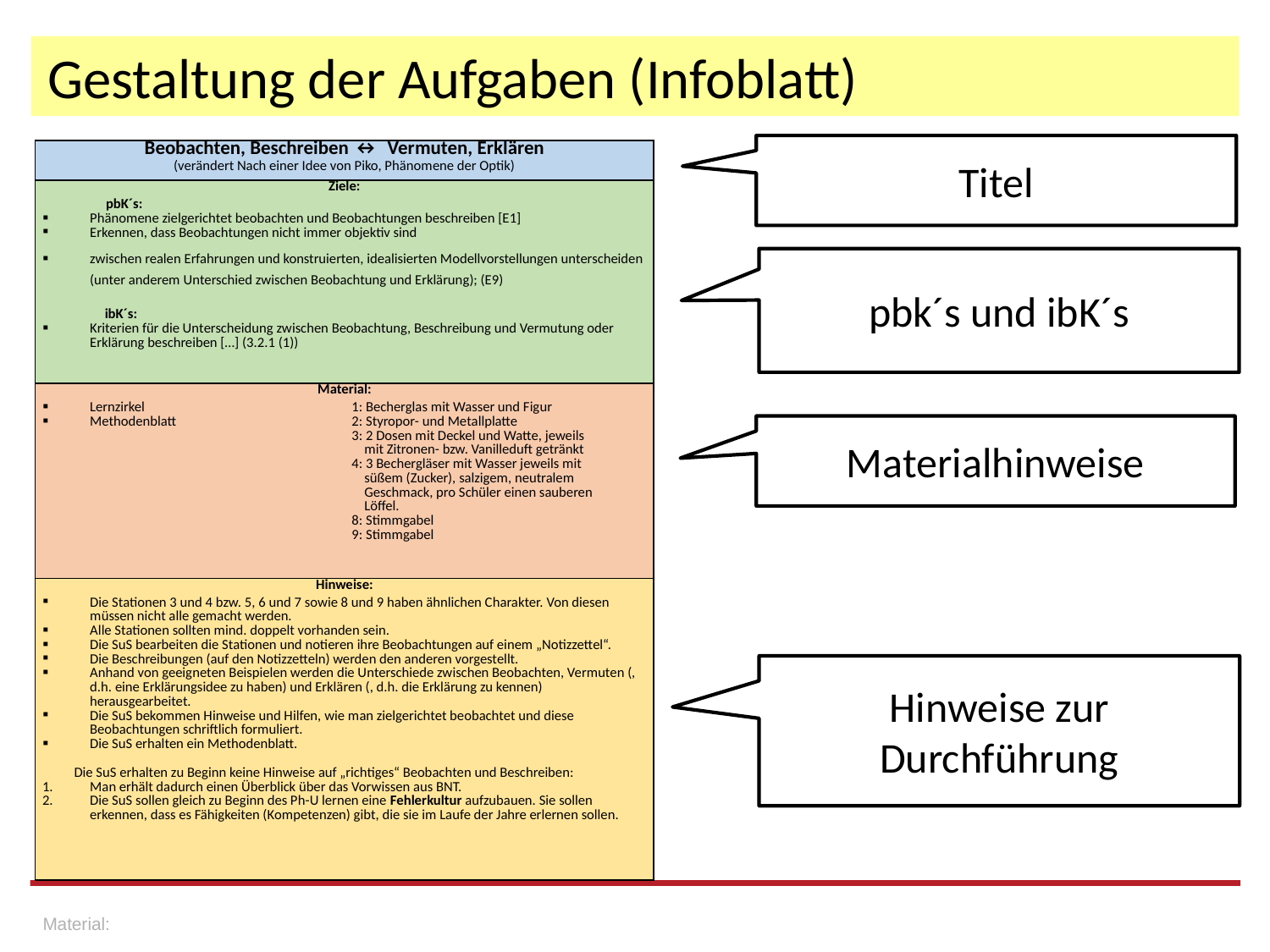

# Gestaltung der Aufgaben (Infoblatt)
Titel
| Beobachten, Beschreiben ↔ Vermuten, Erklären (verändert Nach einer Idee von Piko, Phänomene der Optik) |  |
| --- | --- |
| Ziele: |  |
| pbK´s: Phänomene zielgerichtet beobachten und Beobachtungen beschreiben [E1] Erkennen, dass Beobachtungen nicht immer objektiv sind zwischen realen Erfahrungen und konstruierten, idealisierten Modellvorstellungen unterscheiden (unter anderem Unterschied zwischen Beobachtung und Erklärung); (E9)   ibK´s: Kriterien für die Unterscheidung zwischen Beobachtung, Beschreibung und Vermutung oder Erklärung beschreiben […] (3.2.1 (1)) |  |
| Material: |  |
| Lernzirkel Methodenblatt | 1: Becherglas mit Wasser und Figur 2: Styropor- und Metallplatte 3: 2 Dosen mit Deckel und Watte, jeweils mit Zitronen- bzw. Vanilleduft getränkt 4: 3 Bechergläser mit Wasser jeweils mit süßem (Zucker), salzigem, neutralem Geschmack, pro Schüler einen sauberen Löffel. 8: Stimmgabel 9: Stimmgabel |
| Hinweise: |  |
| Die Stationen 3 und 4 bzw. 5, 6 und 7 sowie 8 und 9 haben ähnlichen Charakter. Von diesen müssen nicht alle gemacht werden. Alle Stationen sollten mind. doppelt vorhanden sein. Die SuS bearbeiten die Stationen und notieren ihre Beobachtungen auf einem „Notizzettel“. Die Beschreibungen (auf den Notizzetteln) werden den anderen vorgestellt. Anhand von geeigneten Beispielen werden die Unterschiede zwischen Beobachten, Vermuten (, d.h. eine Erklärungsidee zu haben) und Erklären (, d.h. die Erklärung zu kennen) herausgearbeitet. Die SuS bekommen Hinweise und Hilfen, wie man zielgerichtet beobachtet und diese Beobachtungen schriftlich formuliert. Die SuS erhalten ein Methodenblatt.   Die SuS erhalten zu Beginn keine Hinweise auf „richtiges“ Beobachten und Beschreiben: Man erhält dadurch einen Überblick über das Vorwissen aus BNT. Die SuS sollen gleich zu Beginn des Ph-U lernen eine Fehlerkultur aufzubauen. Sie sollen erkennen, dass es Fähigkeiten (Kompetenzen) gibt, die sie im Laufe der Jahre erlernen sollen. |  |
pbk´s und ibK´s
Materialhinweise
Hinweise zur Durchführung
Material: